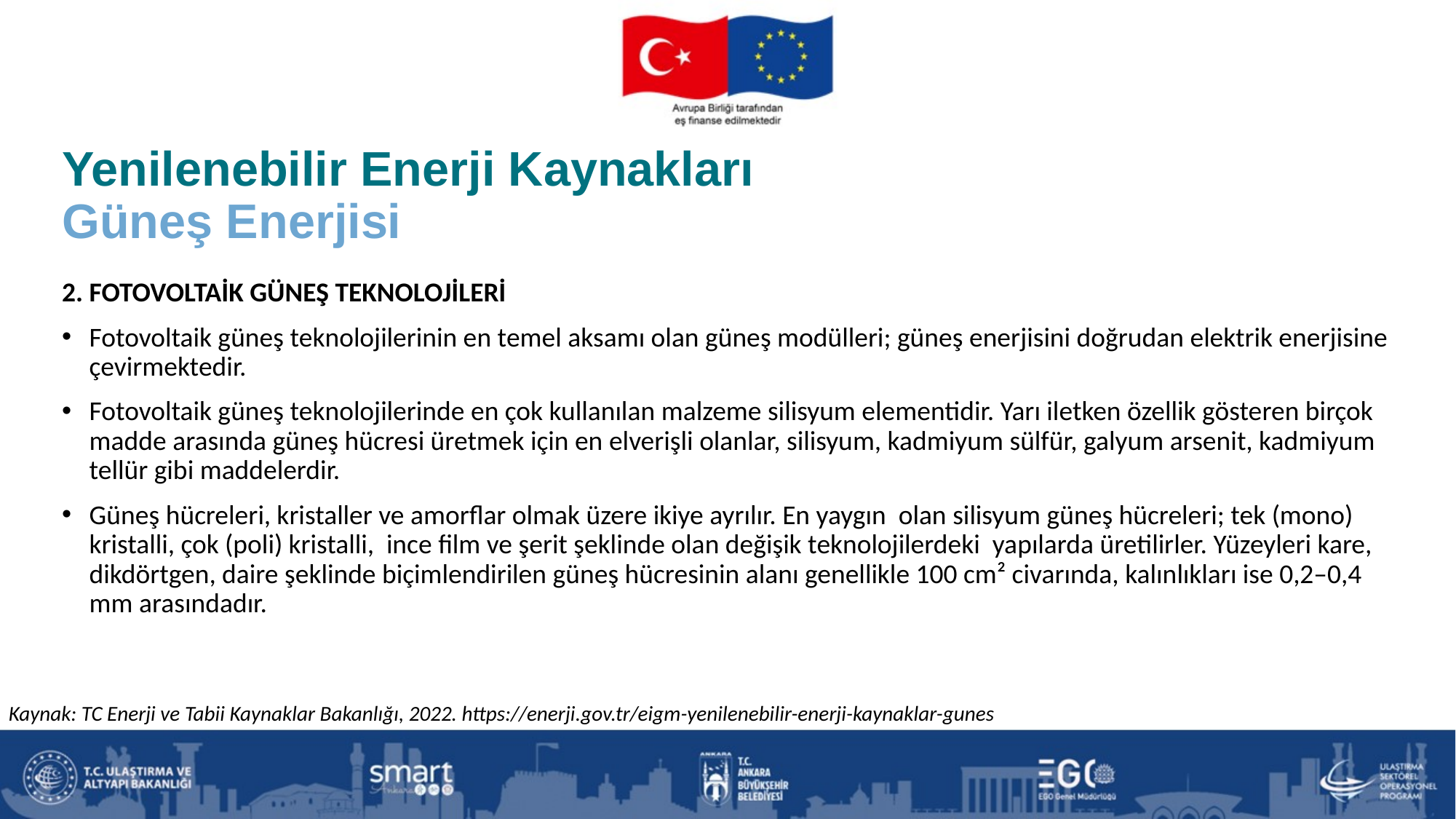

Yenilenebilir Enerji Kaynakları
Güneş Enerjisi

2. FOTOVOLTAİK GÜNEŞ TEKNOLOJİLERİ
Fotovoltaik güneş teknolojilerinin en temel aksamı olan güneş modülleri; güneş enerjisini doğrudan elektrik enerjisine çevirmektedir.
Fotovoltaik güneş teknolojilerinde en çok kullanılan malzeme silisyum elementidir. Yarı iletken özellik gösteren birçok madde arasında güneş hücresi üretmek için en elverişli olanlar, silisyum, kadmiyum sülfür, galyum arsenit, kadmiyum tellür gibi maddelerdir.
Güneş hücreleri, kristaller ve amorflar olmak üzere ikiye ayrılır. En yaygın  olan silisyum güneş hücreleri; tek (mono) kristalli, çok (poli) kristalli,  ince film ve şerit şeklinde olan değişik teknolojilerdeki  yapılarda üretilirler. Yüzeyleri kare, dikdörtgen, daire şeklinde biçimlendirilen güneş hücresinin alanı genellikle 100 cm² civarında, kalınlıkları ise 0,2–0,4 mm arasındadır.
Kaynak: TC Enerji ve Tabii Kaynaklar Bakanlığı, 2022. https://enerji.gov.tr/eigm-yenilenebilir-enerji-kaynaklar-gunes